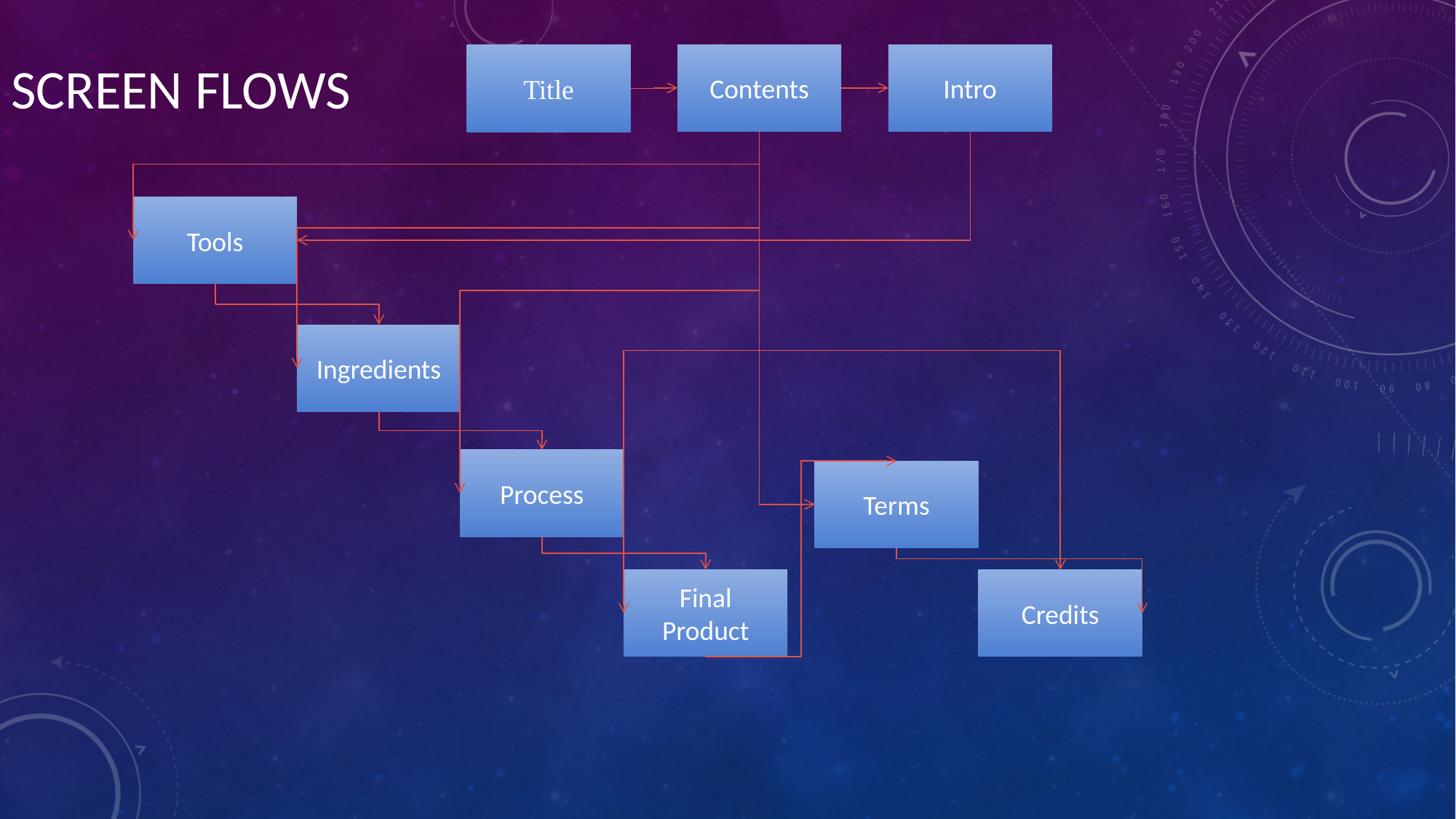

# Screen Flows
Intro
Contents
Title
Tools
Ingredients
Process
Terms
Final Product
Credits